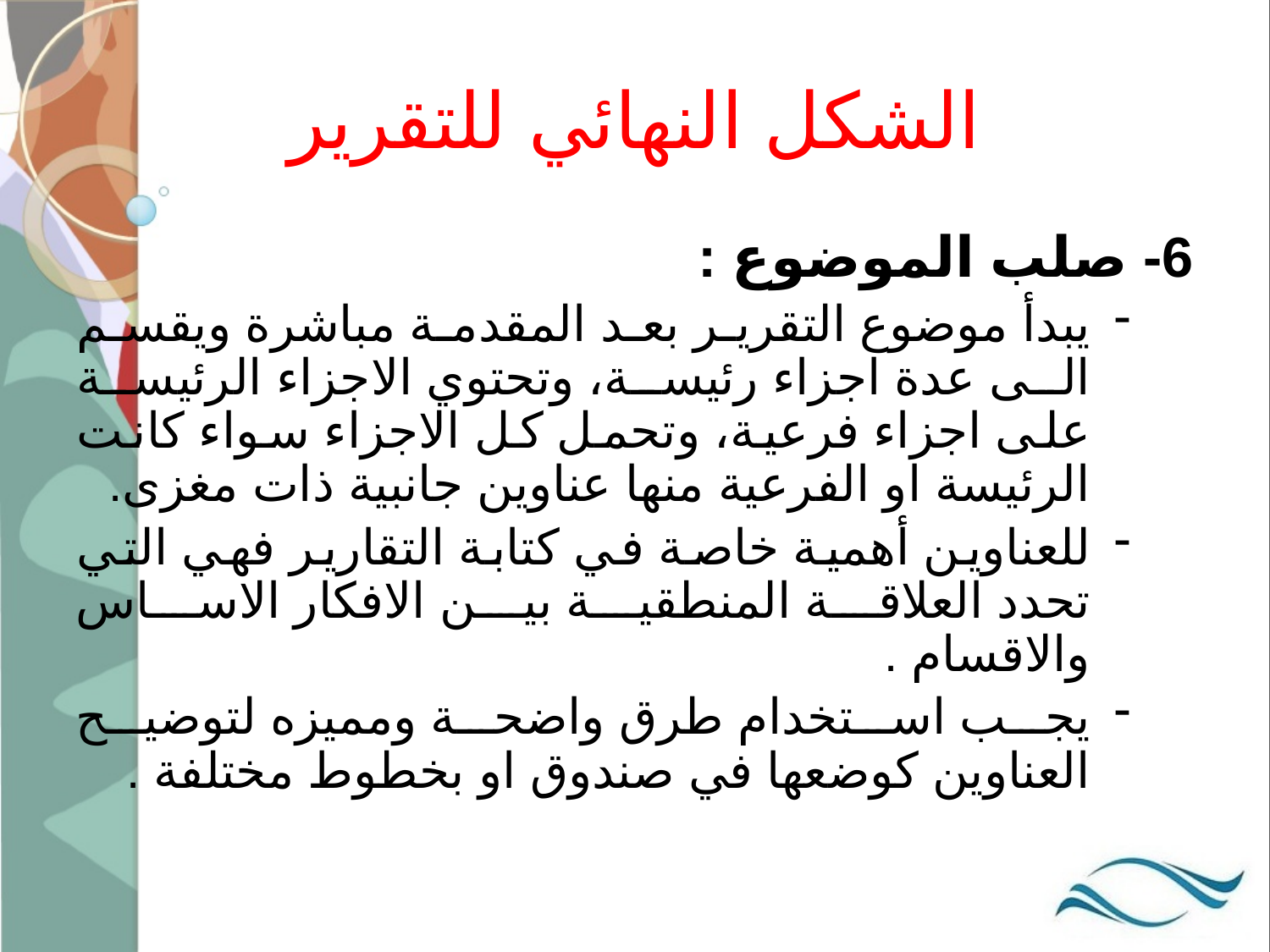

# الشكل النهائي للتقرير
6- صلب الموضوع :
يبدأ موضوع التقرير بعد المقدمة مباشرة ويقسم الى عدة اجزاء رئيسة، وتحتوي الاجزاء الرئيسة على اجزاء فرعية، وتحمل كل الاجزاء سواء كانت الرئيسة او الفرعية منها عناوين جانبية ذات مغزى.
للعناوين أهمية خاصة في كتابة التقارير فهي التي تحدد العلاقة المنطقية بين الافكار الاساس والاقسام .
يجب استخدام طرق واضحة ومميزه لتوضيح العناوين كوضعها في صندوق او بخطوط مختلفة .